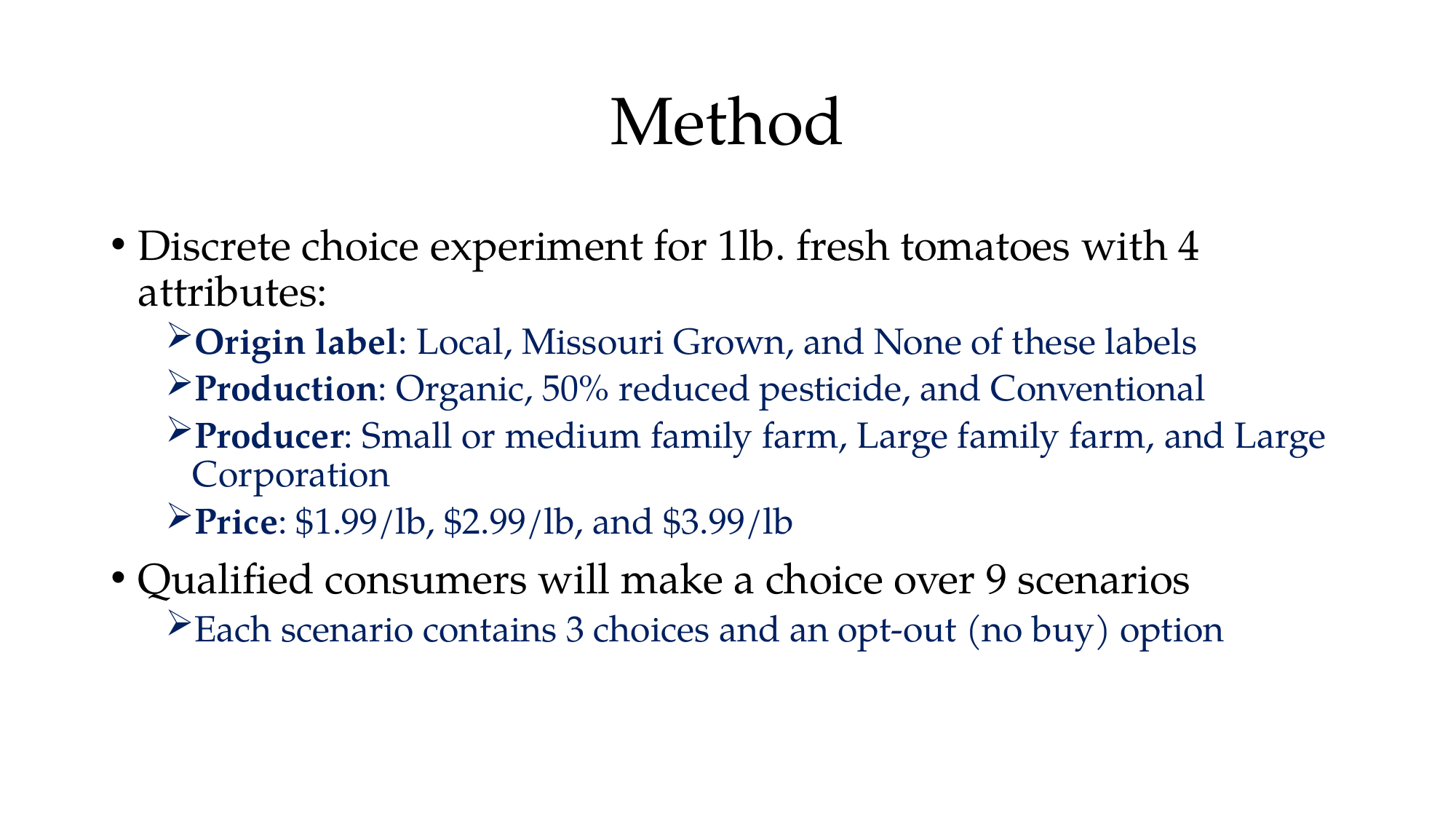

# Method
Discrete choice experiment for 1lb. fresh tomatoes with 4 attributes:
Origin label: Local, Missouri Grown, and None of these labels
Production: Organic, 50% reduced pesticide, and Conventional
Producer: Small or medium family farm, Large family farm, and Large Corporation
Price: $1.99/lb, $2.99/lb, and $3.99/lb
Qualified consumers will make a choice over 9 scenarios
Each scenario contains 3 choices and an opt-out (no buy) option